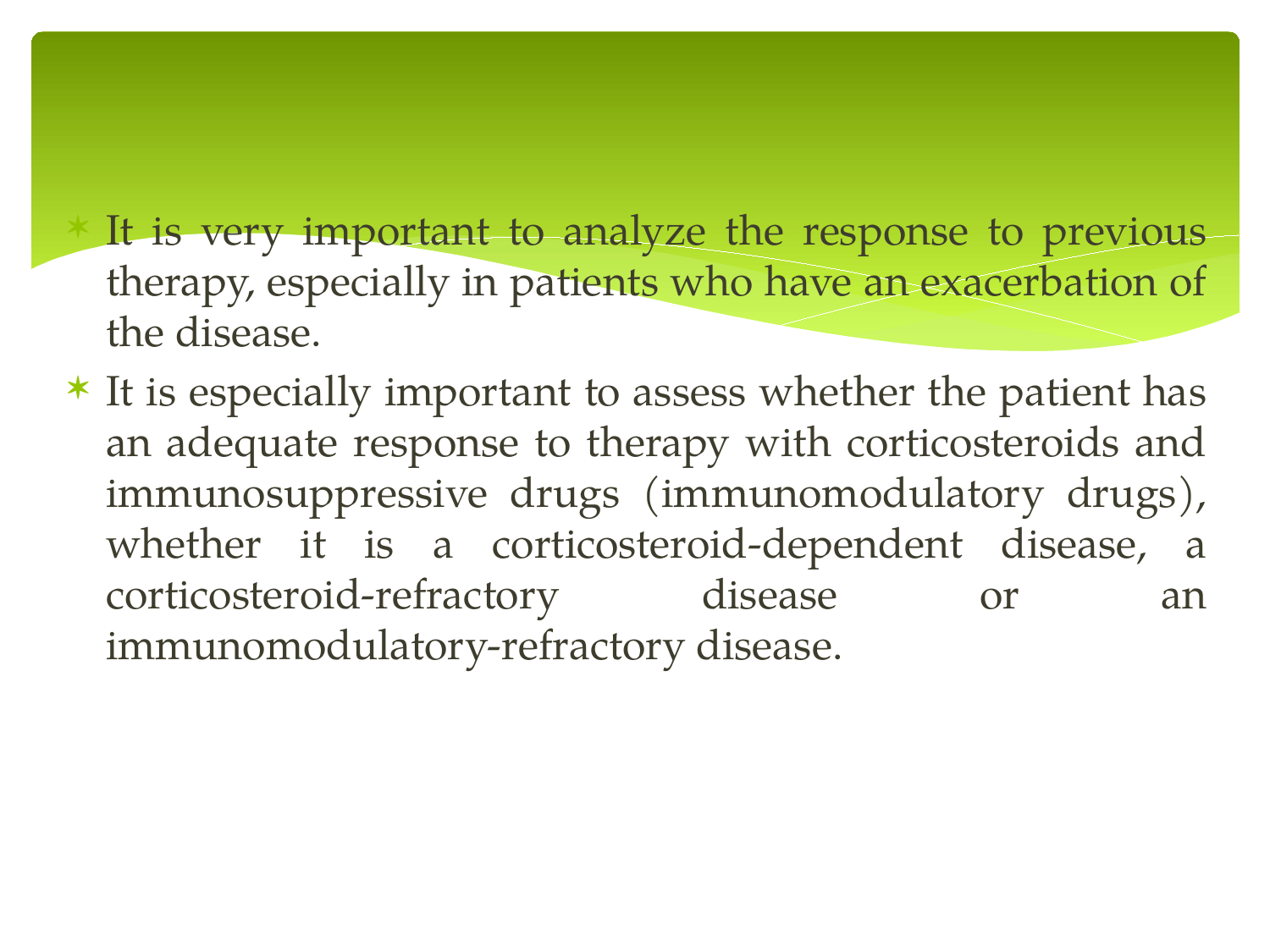

It is very important to analyze the response to previous therapy, especially in patients who have an exacerbation of the disease.
It is especially important to assess whether the patient has an adequate response to therapy with corticosteroids and immunosuppressive drugs (immunomodulatory drugs), whether it is a corticosteroid-dependent disease, a corticosteroid-refractory disease or an immunomodulatory-refractory disease.